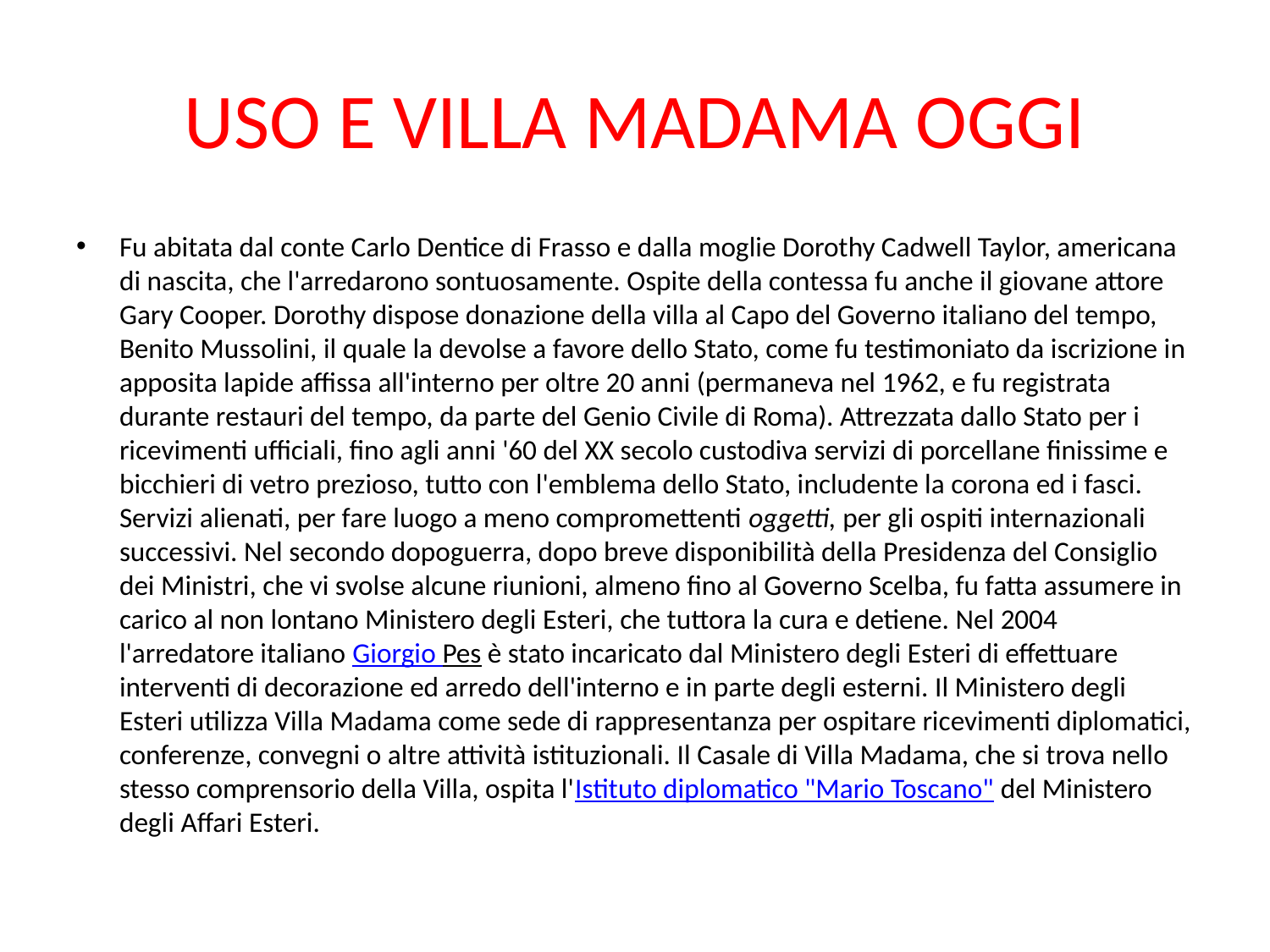

# USO E VILLA MADAMA OGGI
Fu abitata dal conte Carlo Dentice di Frasso e dalla moglie Dorothy Cadwell Taylor, americana di nascita, che l'arredarono sontuosamente. Ospite della contessa fu anche il giovane attore Gary Cooper. Dorothy dispose donazione della villa al Capo del Governo italiano del tempo, Benito Mussolini, il quale la devolse a favore dello Stato, come fu testimoniato da iscrizione in apposita lapide affissa all'interno per oltre 20 anni (permaneva nel 1962, e fu registrata durante restauri del tempo, da parte del Genio Civile di Roma). Attrezzata dallo Stato per i ricevimenti ufficiali, fino agli anni '60 del XX secolo custodiva servizi di porcellane finissime e bicchieri di vetro prezioso, tutto con l'emblema dello Stato, includente la corona ed i fasci. Servizi alienati, per fare luogo a meno compromettenti oggetti, per gli ospiti internazionali successivi. Nel secondo dopoguerra, dopo breve disponibilità della Presidenza del Consiglio dei Ministri, che vi svolse alcune riunioni, almeno fino al Governo Scelba, fu fatta assumere in carico al non lontano Ministero degli Esteri, che tuttora la cura e detiene. Nel 2004 l'arredatore italiano Giorgio Pes è stato incaricato dal Ministero degli Esteri di effettuare interventi di decorazione ed arredo dell'interno e in parte degli esterni. Il Ministero degli Esteri utilizza Villa Madama come sede di rappresentanza per ospitare ricevimenti diplomatici, conferenze, convegni o altre attività istituzionali. Il Casale di Villa Madama, che si trova nello stesso comprensorio della Villa, ospita l'Istituto diplomatico "Mario Toscano" del Ministero degli Affari Esteri.